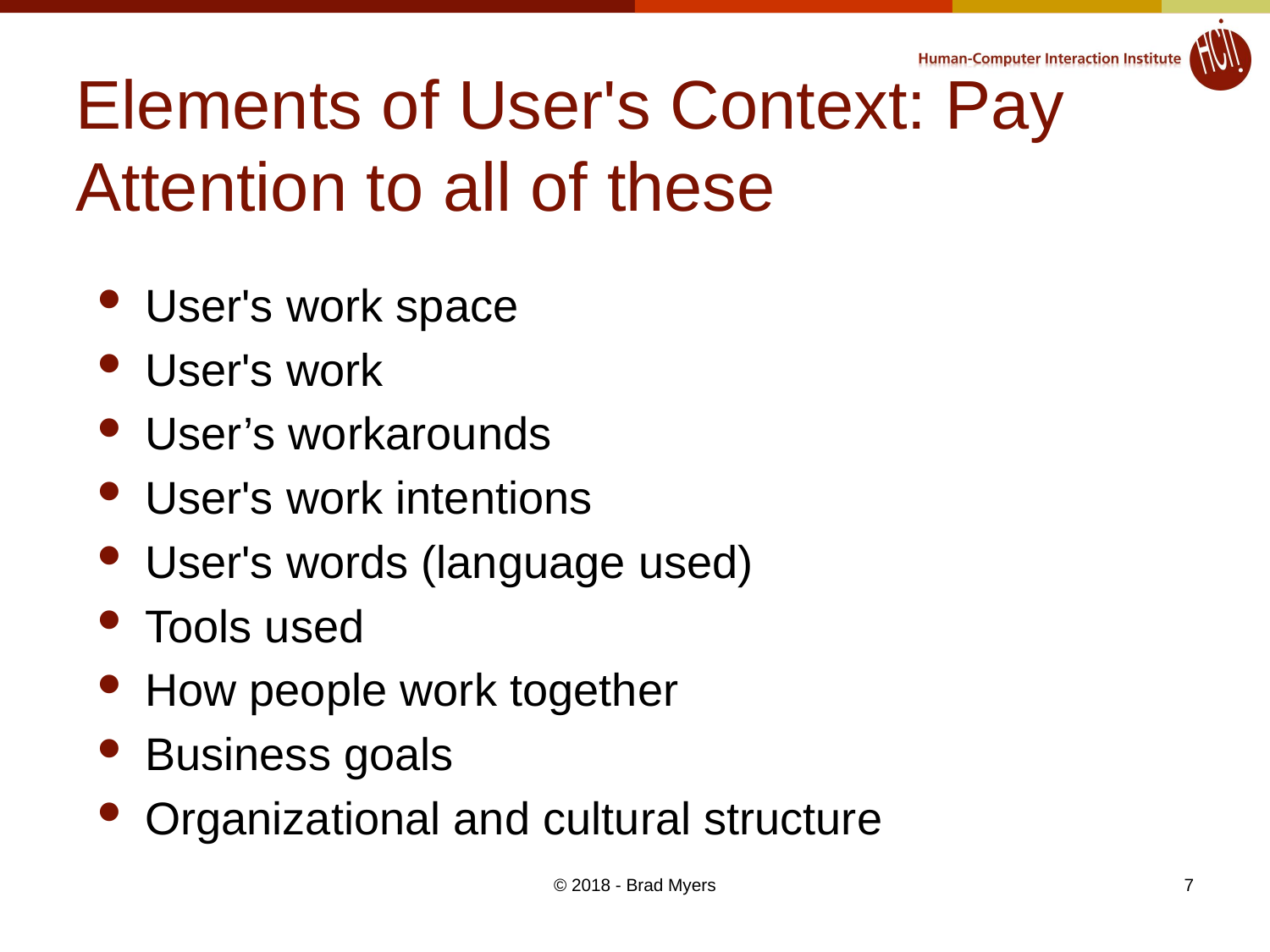

# Elements of User's Context: Pay Attention to all of these
User's work space
User's work
User’s workarounds
User's work intentions
User's words (language used)
Tools used
How people work together
Business goals
Organizational and cultural structure
© 2018 - Brad Myers
7